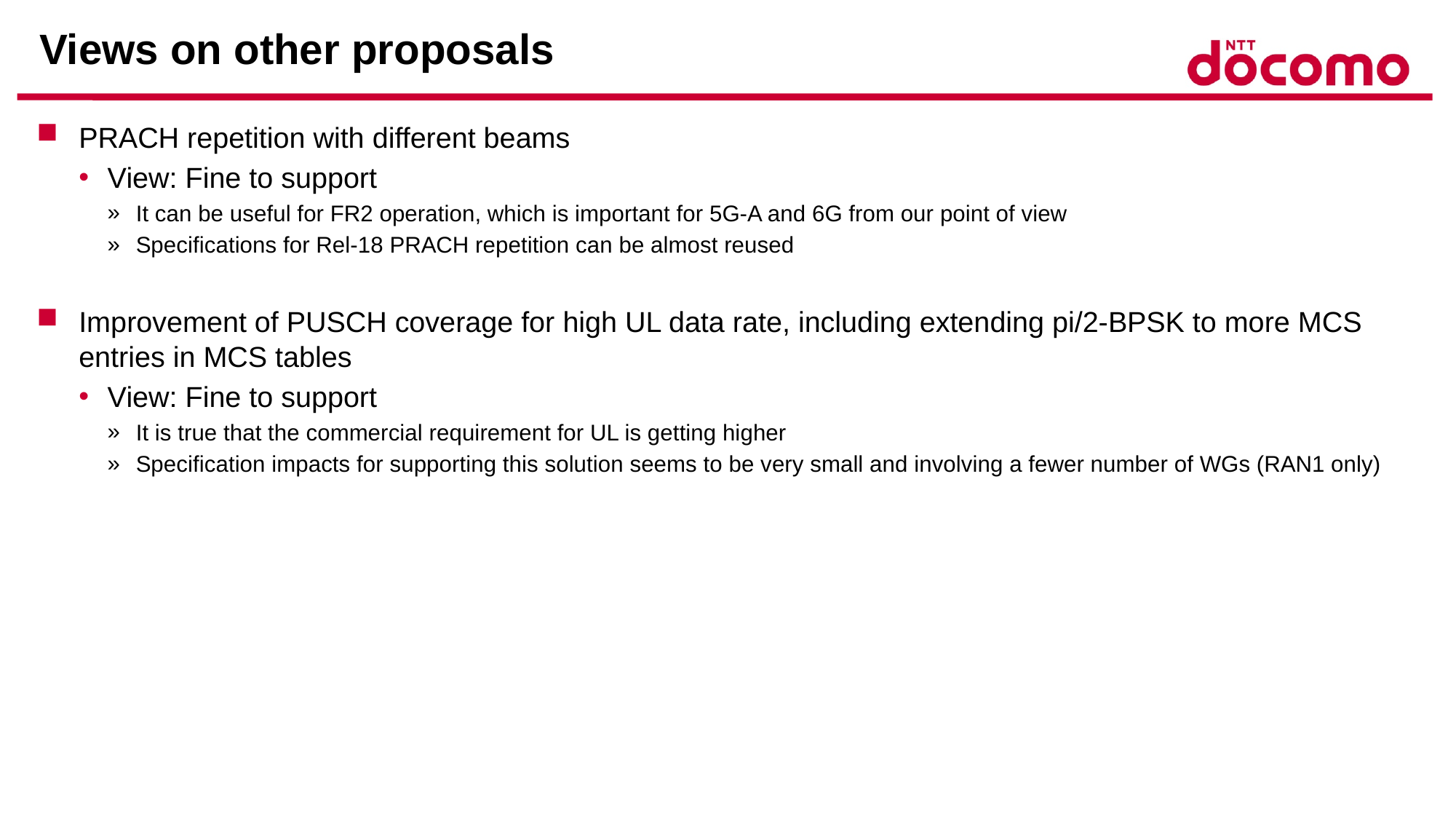

# Views on other proposals
PRACH repetition with different beams
View: Fine to support
It can be useful for FR2 operation, which is important for 5G-A and 6G from our point of view
Specifications for Rel-18 PRACH repetition can be almost reused

Improvement of PUSCH coverage for high UL data rate, including extending pi/2-BPSK to more MCS entries in MCS tables
View: Fine to support
It is true that the commercial requirement for UL is getting higher
Specification impacts for supporting this solution seems to be very small and involving a fewer number of WGs (RAN1 only)